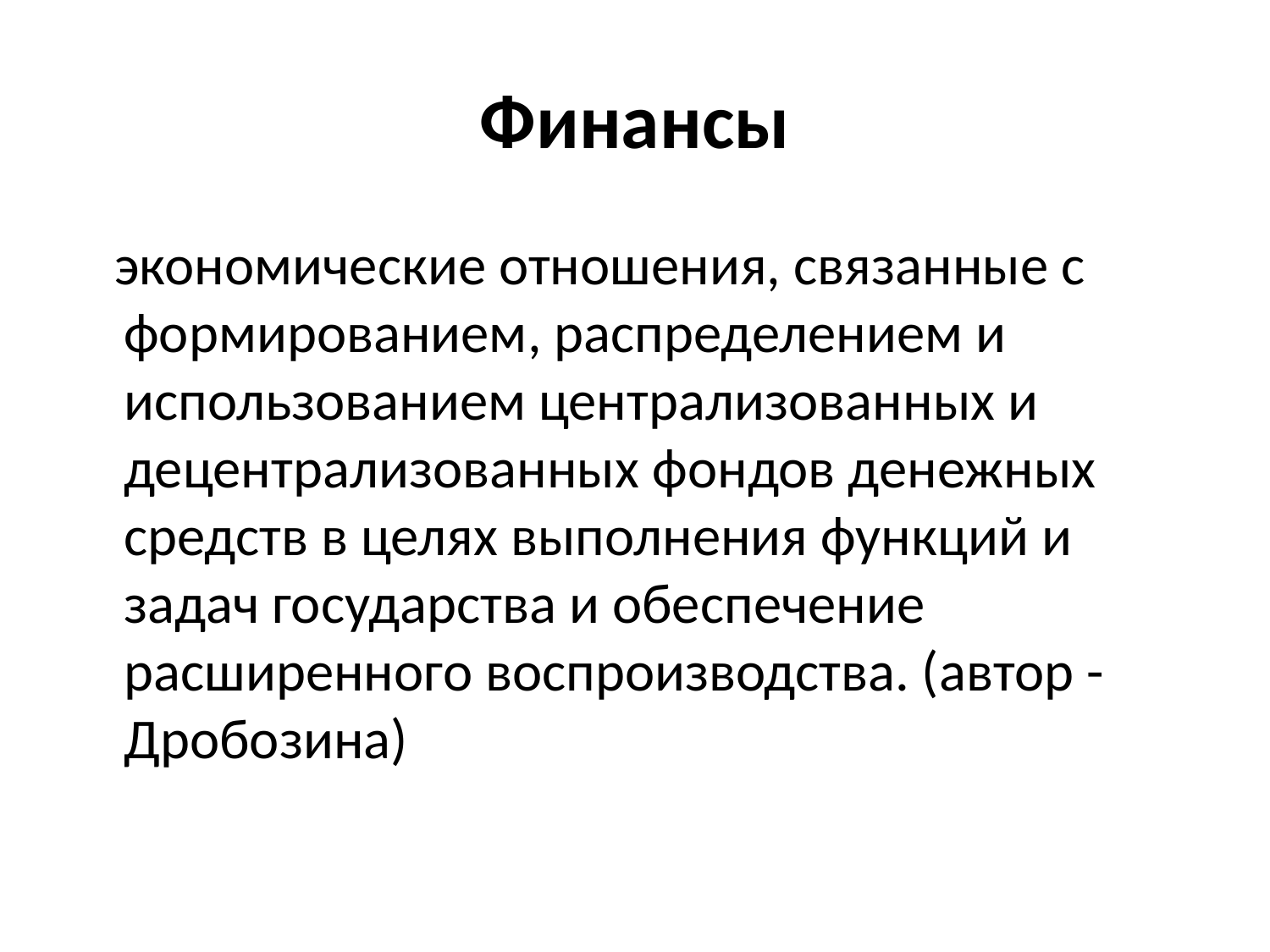

# Финансы
   экономические отношения, связанные с формированием, распределением и использованием централизованных и децентрализованных фондов денежных средств в целях выполнения функций и задач государства и обеспечение расширенного воспроизводства. (автор - Дробозина)